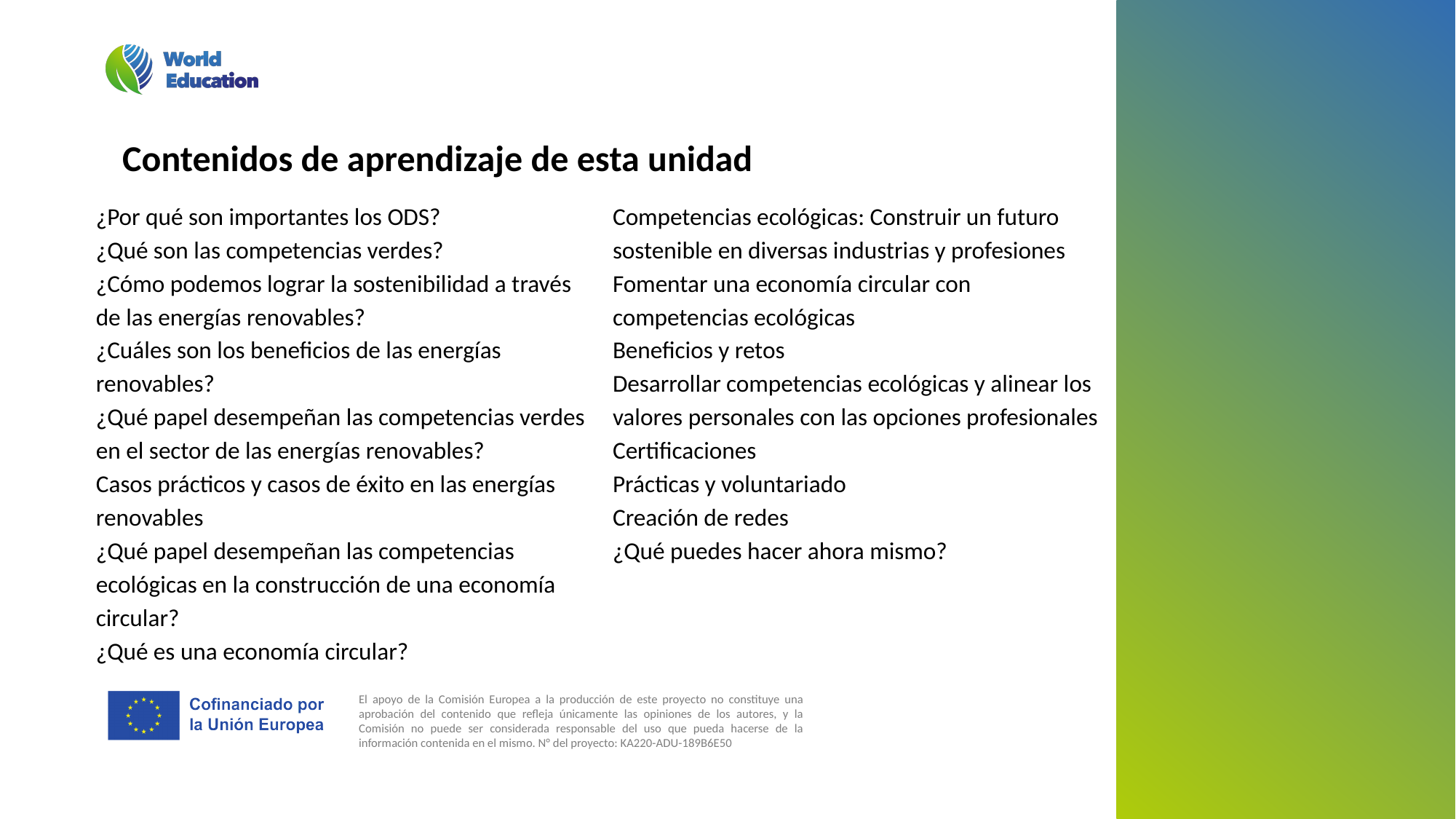

Contenidos de aprendizaje de esta unidad
¿Por qué son importantes los ODS?
¿Qué son las competencias verdes?
¿Cómo podemos lograr la sostenibilidad a través de las energías renovables?
¿Cuáles son los beneficios de las energías renovables?
¿Qué papel desempeñan las competencias verdes en el sector de las energías renovables?
Casos prácticos y casos de éxito en las energías renovables
¿Qué papel desempeñan las competencias ecológicas en la construcción de una economía circular?
¿Qué es una economía circular?

Competencias ecológicas: Construir un futuro sostenible en diversas industrias y profesiones
Fomentar una economía circular con competencias ecológicas
Beneficios y retos
Desarrollar competencias ecológicas y alinear los valores personales con las opciones profesionales
Certificaciones
Prácticas y voluntariado
Creación de redes
¿Qué puedes hacer ahora mismo?